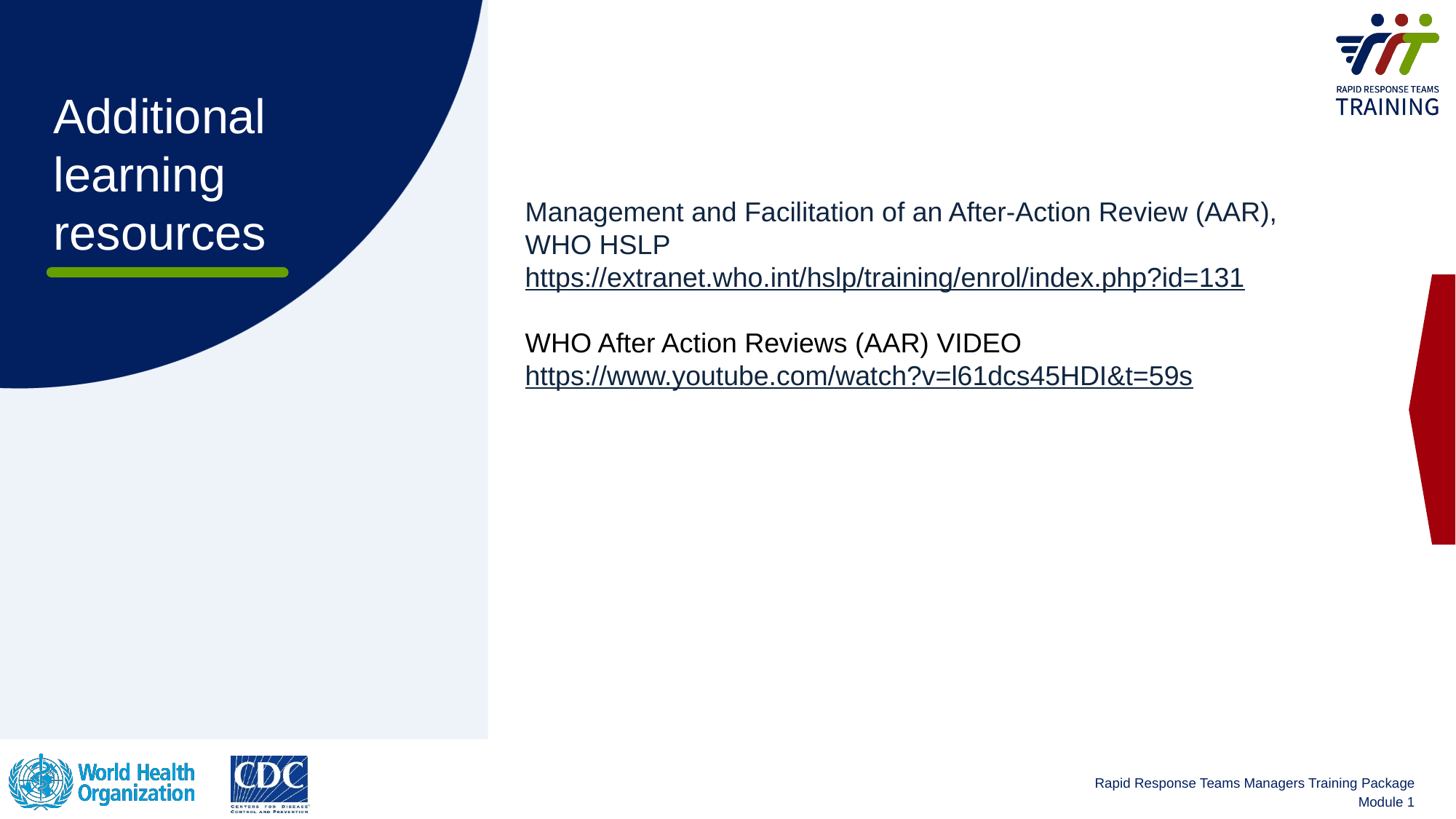

​Management and Facilitation of an After-Action Review (AAR), WHO HSLP​
https://extranet.who.int/hslp/training/enrol/index.php?id=131 ​
​
WHO After Action Reviews (AAR) VIDEO​
https://www.youtube.com/watch?v=l61dcs45HDI&t=59s